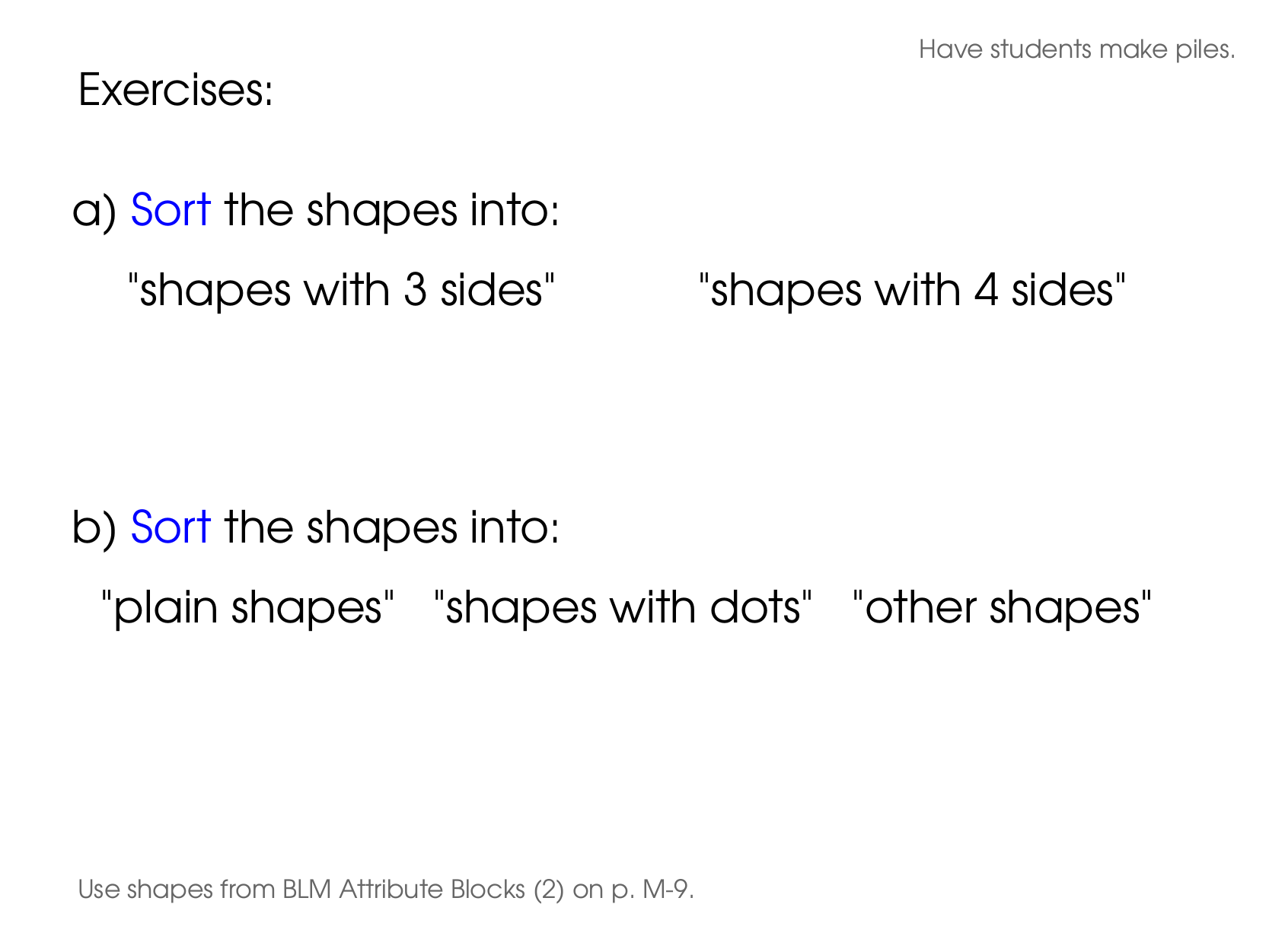

Have students make piles.
Exercises:
a) Sort the shapes into:
"shapes with 3 sides" 		"shapes with 4 sides"
b) Sort the shapes into:
"plain shapes"   "shapes with dots"   "other shapes"
Use shapes from BLM Attribute Blocks (2) on p. M-9.